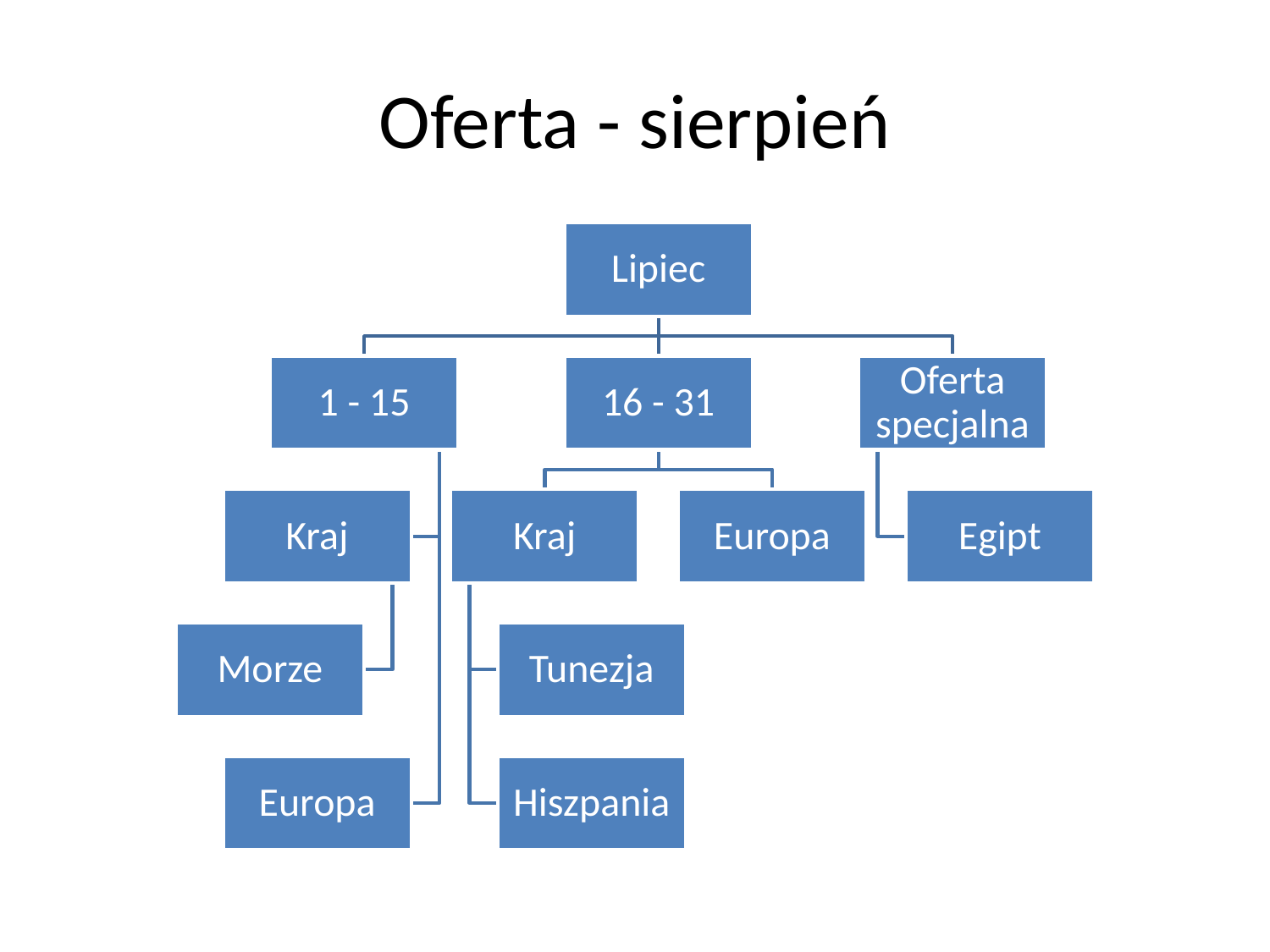

# Oferta - sierpień
Lipiec
1 - 15
Kraj
Morze
Europa
16 - 31
Kraj
Tunezja
Hiszpania
Europa
Oferta specjalna
Egipt